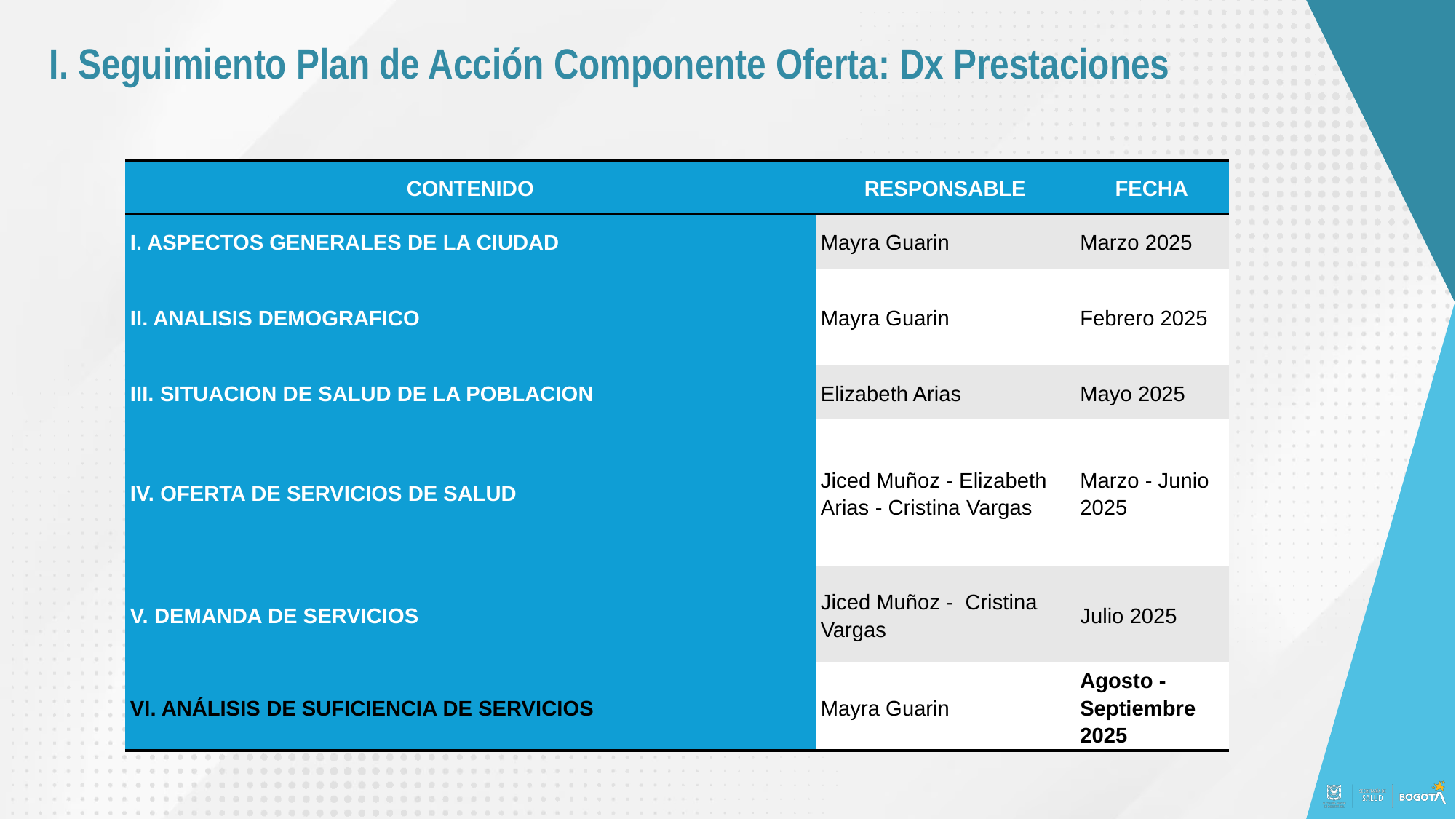

I. Seguimiento Plan de Acción Componente Oferta: Dx Prestaciones
| CONTENIDO | RESPONSABLE | FECHA |
| --- | --- | --- |
| I. ASPECTOS GENERALES DE LA CIUDAD | Mayra Guarin | Marzo 2025 |
| II. ANALISIS DEMOGRAFICO | Mayra Guarin | Febrero 2025 |
| III. SITUACION DE SALUD DE LA POBLACION | Elizabeth Arias | Mayo 2025 |
| IV. OFERTA DE SERVICIOS DE SALUD | Jiced Muñoz - Elizabeth Arias - Cristina Vargas | Marzo - Junio 2025 |
| V. DEMANDA DE SERVICIOS | Jiced Muñoz - Cristina Vargas | Julio 2025 |
| VI. ANÁLISIS DE SUFICIENCIA DE SERVICIOS | Mayra Guarin | Agosto - Septiembre 2025 |